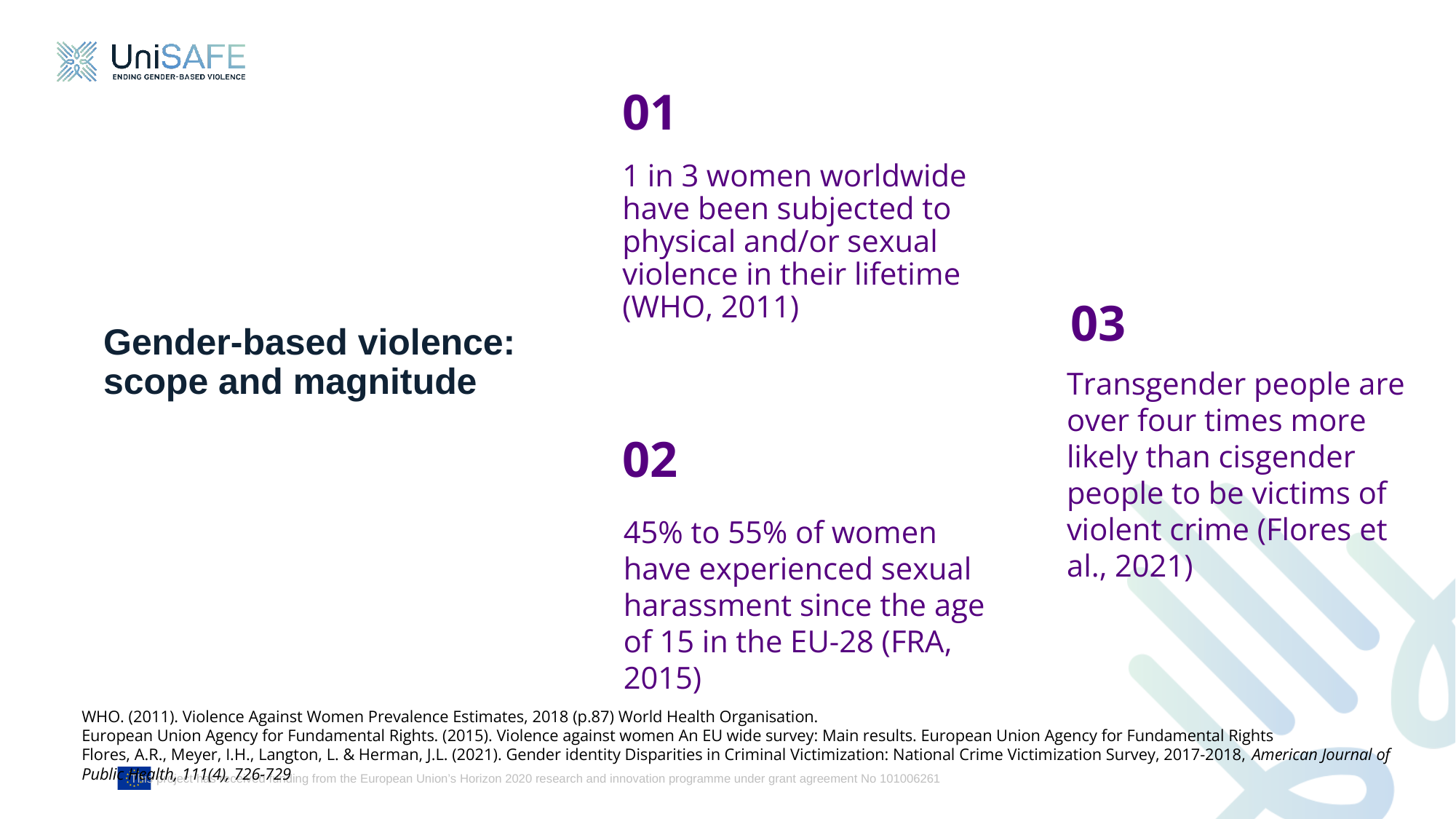

01
1 in 3 women worldwide have been subjected to physical and/or sexual violence in their lifetime (WHO, 2011)
03
# Gender-based violence: scope and magnitude
Transgender people are over four times more likely than cisgender people to be victims of violent crime (Flores et al., 2021)

02
45% to 55% of women have experienced sexual harassment since the age of 15 in the EU-28 (FRA, 2015)
WHO. (2011). Violence Against Women Prevalence Estimates, 2018 (p.87) World Health Organisation.
European Union Agency for Fundamental Rights. (2015). Violence against women An EU wide survey: Main results. European Union Agency for Fundamental Rights
Flores, A.R., Meyer, I.H., Langton, L. & Herman, J.L. (2021). Gender identity Disparities in Criminal Victimization: National Crime Victimization Survey, 2017-2018, American Journal of Public Health, 111(4), 726-729